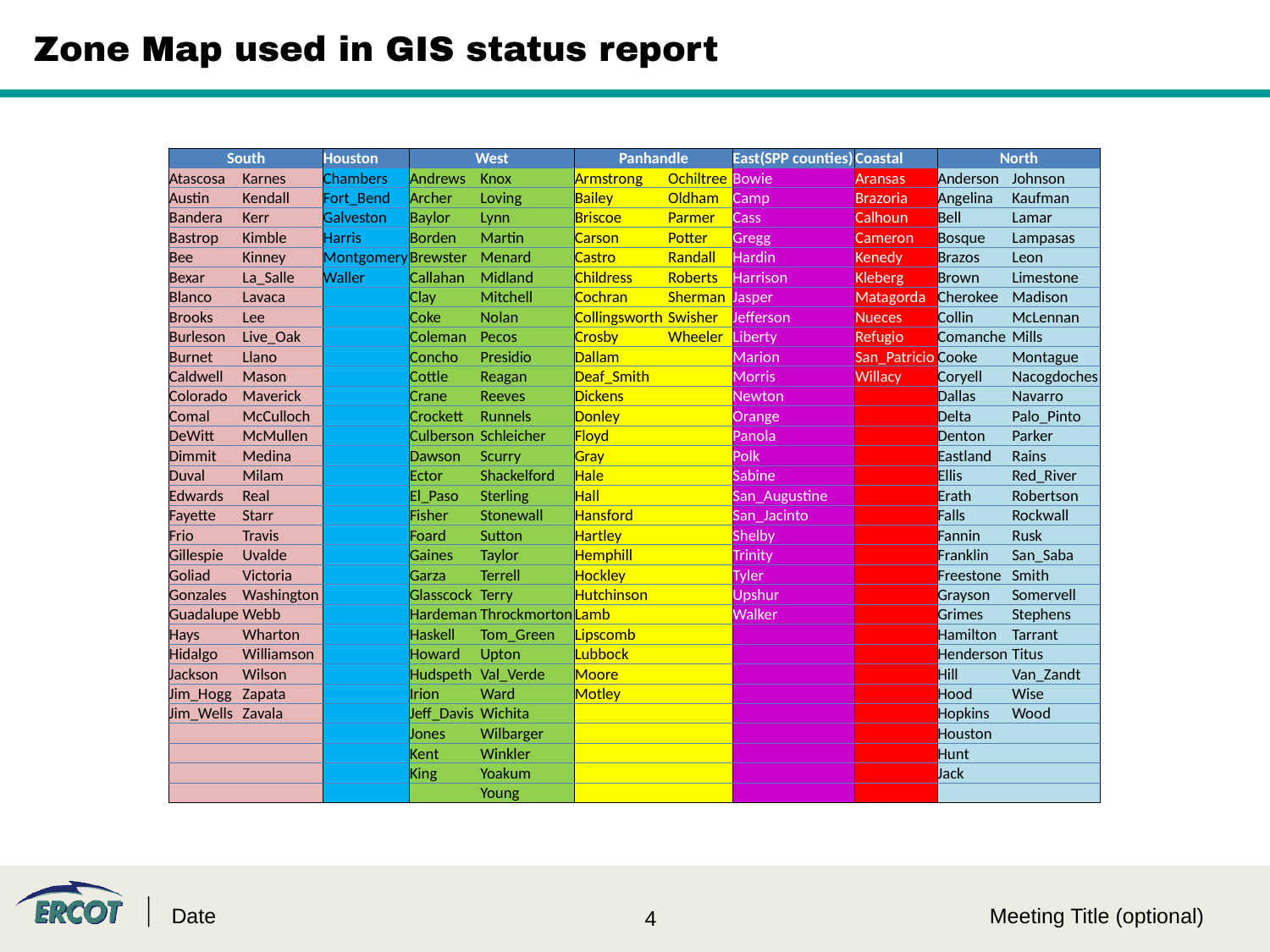

# Zone Map used in GIS status report
| South |  | Houston | West |  | Panhandle |  | East(SPP counties) | Coastal | North |  |
| --- | --- | --- | --- | --- | --- | --- | --- | --- | --- | --- |
| Atascosa | Karnes | Chambers | Andrews | Knox | Armstrong | Ochiltree | Bowie | Aransas | Anderson | Johnson |
| Austin | Kendall | Fort\_Bend | Archer | Loving | Bailey | Oldham | Camp | Brazoria | Angelina | Kaufman |
| Bandera | Kerr | Galveston | Baylor | Lynn | Briscoe | Parmer | Cass | Calhoun | Bell | Lamar |
| Bastrop | Kimble | Harris | Borden | Martin | Carson | Potter | Gregg | Cameron | Bosque | Lampasas |
| Bee | Kinney | Montgomery | Brewster | Menard | Castro | Randall | Hardin | Kenedy | Brazos | Leon |
| Bexar | La\_Salle | Waller | Callahan | Midland | Childress | Roberts | Harrison | Kleberg | Brown | Limestone |
| Blanco | Lavaca |  | Clay | Mitchell | Cochran | Sherman | Jasper | Matagorda | Cherokee | Madison |
| Brooks | Lee |  | Coke | Nolan | Collingsworth | Swisher | Jefferson | Nueces | Collin | McLennan |
| Burleson | Live\_Oak |  | Coleman | Pecos | Crosby | Wheeler | Liberty | Refugio | Comanche | Mills |
| Burnet | Llano |  | Concho | Presidio | Dallam |  | Marion | San\_Patricio | Cooke | Montague |
| Caldwell | Mason |  | Cottle | Reagan | Deaf\_Smith |  | Morris | Willacy | Coryell | Nacogdoches |
| Colorado | Maverick |  | Crane | Reeves | Dickens |  | Newton |  | Dallas | Navarro |
| Comal | McCulloch |  | Crockett | Runnels | Donley |  | Orange |  | Delta | Palo\_Pinto |
| DeWitt | McMullen |  | Culberson | Schleicher | Floyd |  | Panola |  | Denton | Parker |
| Dimmit | Medina |  | Dawson | Scurry | Gray |  | Polk |  | Eastland | Rains |
| Duval | Milam |  | Ector | Shackelford | Hale |  | Sabine |  | Ellis | Red\_River |
| Edwards | Real |  | El\_Paso | Sterling | Hall |  | San\_Augustine |  | Erath | Robertson |
| Fayette | Starr |  | Fisher | Stonewall | Hansford |  | San\_Jacinto |  | Falls | Rockwall |
| Frio | Travis |  | Foard | Sutton | Hartley |  | Shelby |  | Fannin | Rusk |
| Gillespie | Uvalde |  | Gaines | Taylor | Hemphill |  | Trinity |  | Franklin | San\_Saba |
| Goliad | Victoria |  | Garza | Terrell | Hockley |  | Tyler |  | Freestone | Smith |
| Gonzales | Washington |  | Glasscock | Terry | Hutchinson |  | Upshur |  | Grayson | Somervell |
| Guadalupe | Webb |  | Hardeman | Throckmorton | Lamb |  | Walker |  | Grimes | Stephens |
| Hays | Wharton |  | Haskell | Tom\_Green | Lipscomb |  |  |  | Hamilton | Tarrant |
| Hidalgo | Williamson |  | Howard | Upton | Lubbock |  |  |  | Henderson | Titus |
| Jackson | Wilson |  | Hudspeth | Val\_Verde | Moore |  |  |  | Hill | Van\_Zandt |
| Jim\_Hogg | Zapata |  | Irion | Ward | Motley |  |  |  | Hood | Wise |
| Jim\_Wells | Zavala |  | Jeff\_Davis | Wichita |  |  |  |  | Hopkins | Wood |
|  |  |  | Jones | Wilbarger |  |  |  |  | Houston |  |
|  |  |  | Kent | Winkler |  |  |  |  | Hunt |  |
|  |  |  | King | Yoakum |  |  |  |  | Jack |  |
|  |  |  |  | Young |  |  |  |  |  |  |
Date
Meeting Title (optional)